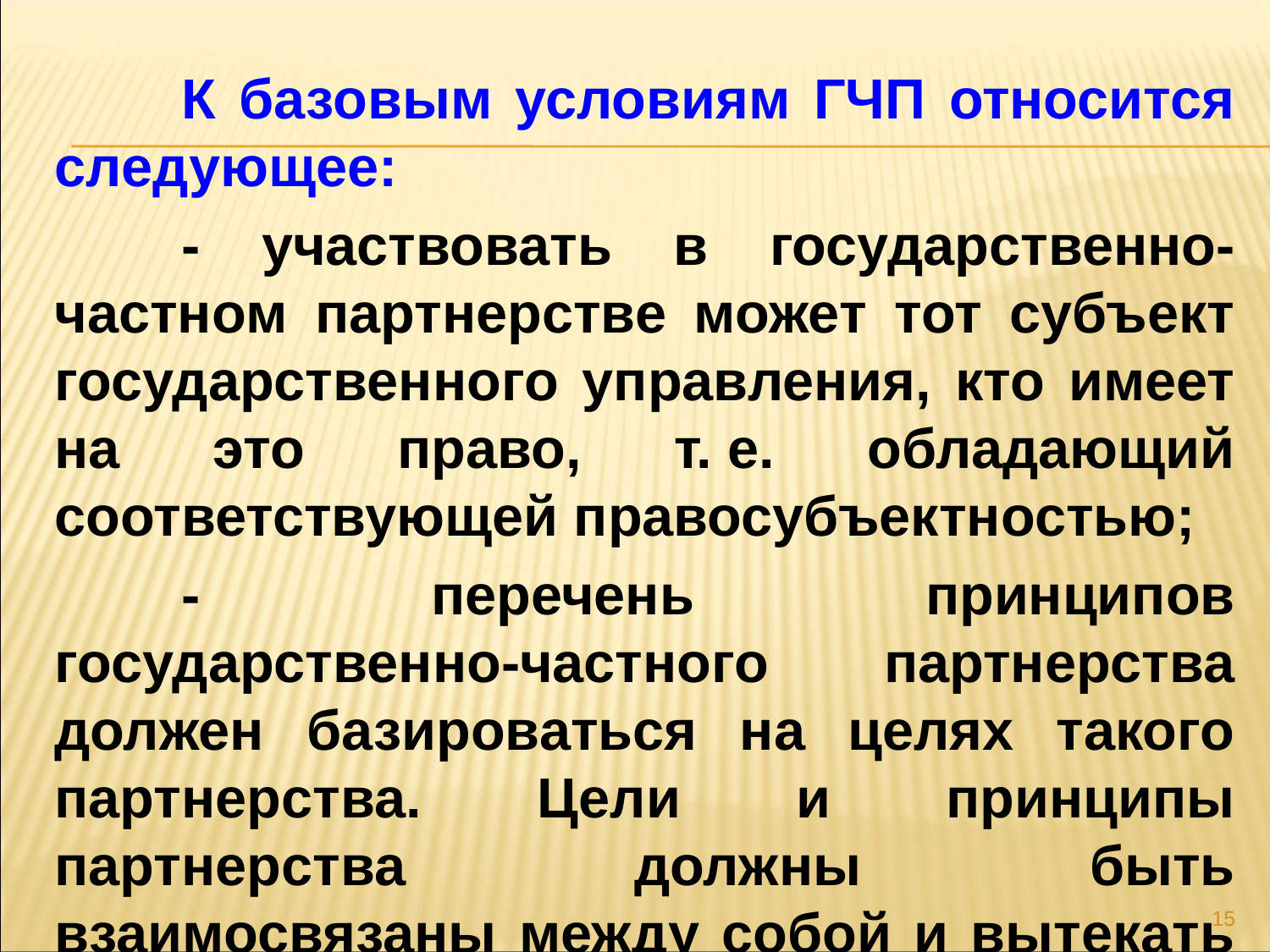

К базовым условиям ГЧП относится следующее:
	- участвовать в государственно-частном партнерстве может тот субъект государственного управления, кто имеет на это право, т. е. обладающий соответствующей правосубъектностью;
	- перечень принципов государственно-частного партнерства должен базироваться на целях такого партнерства. Цели и принципы партнерства должны быть взаимосвязаны между собой и вытекать одни из других;

15